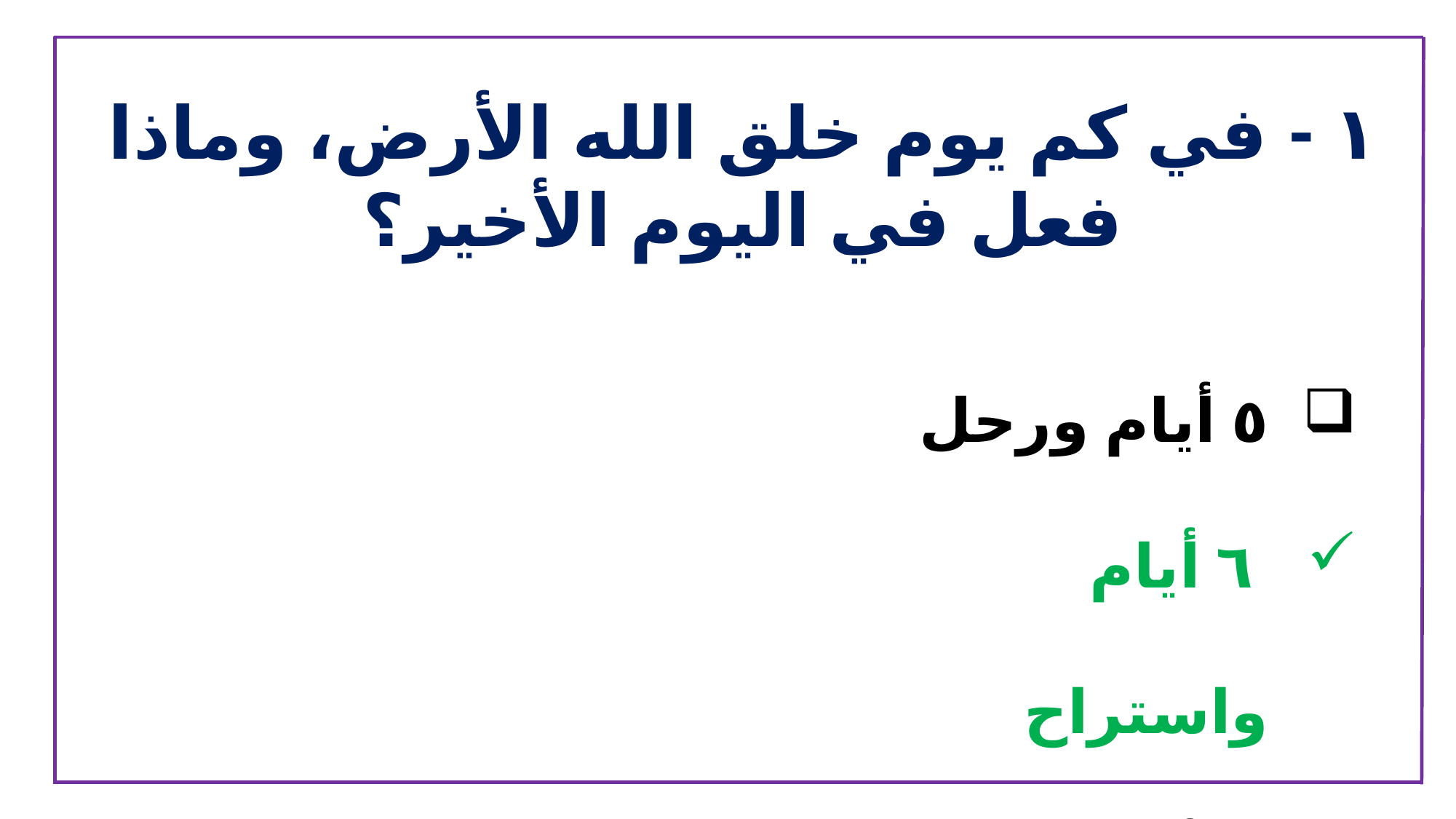

١ - في كم يوم خلق الله الأرض، وماذا فعل في اليوم الأخير؟
٥ أيام ورحل
 ٦ أيام واستراح
 ٧ أيام وتعب